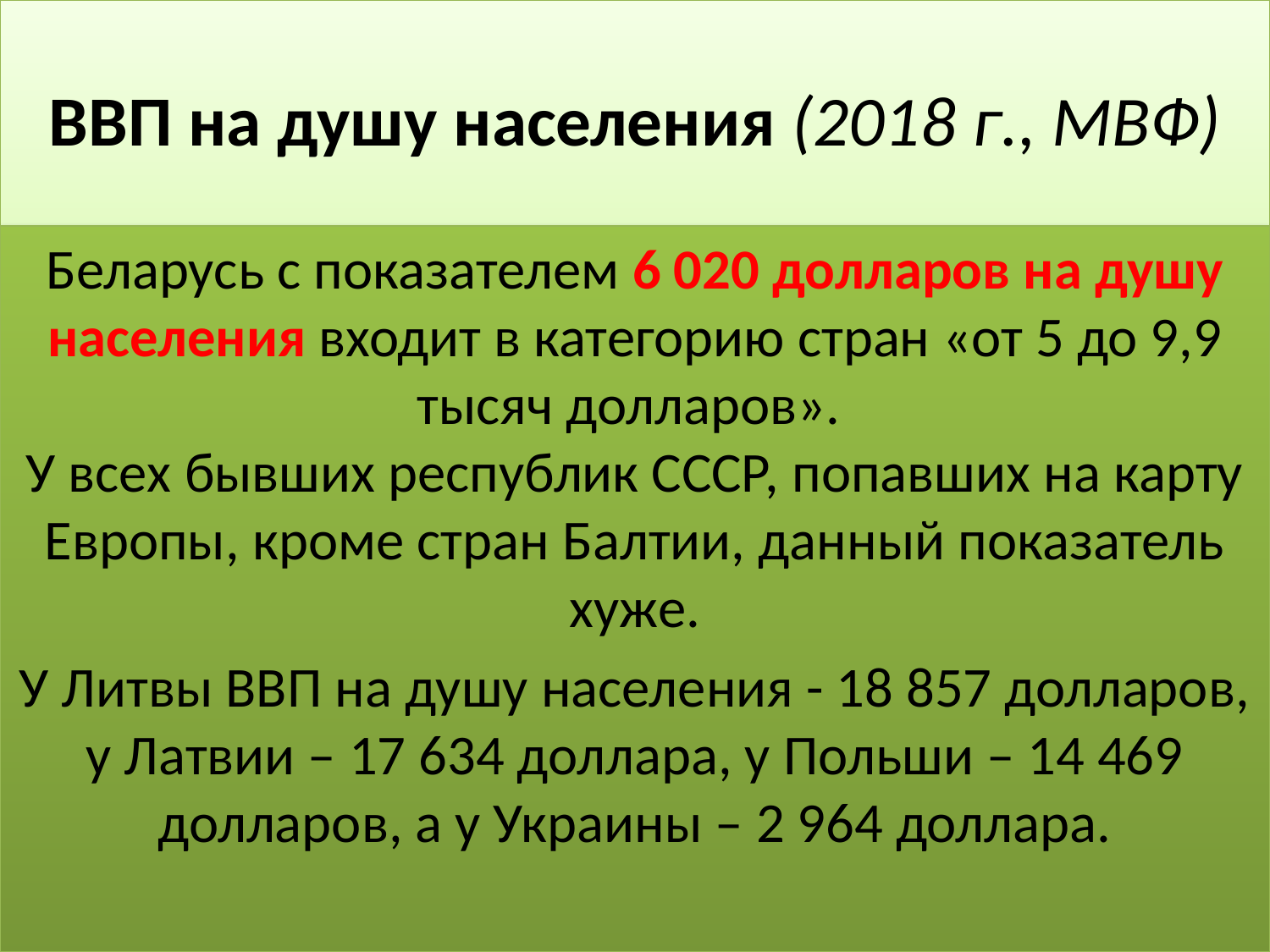

# ВВП на душу населения (2018 г., МВФ)
Беларусь с показателем 6 020 долларов на душу населения входит в категорию стран «от 5 до 9,9 тысяч долларов».
У всех бывших республик СССР, попавших на карту Европы, кроме стран Балтии, данный показатель хуже.
У Литвы ВВП на душу населения - 18 857 долларов, у Латвии – 17 634 доллара, у Польши – 14 469 долларов, а у Украины – 2 964 доллара.
37